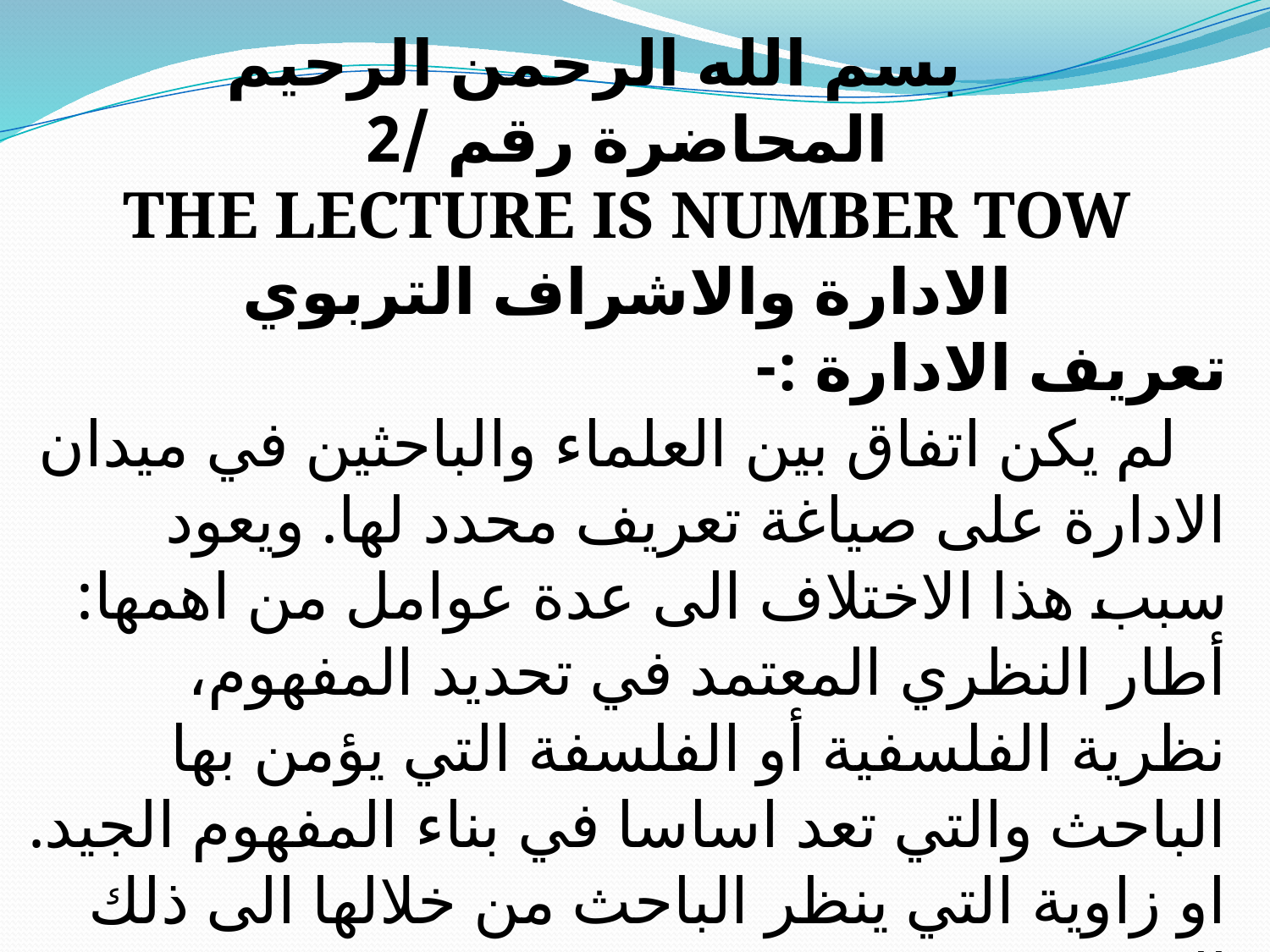

بسم الله الرحمن الرحيم
المحاضرة رقم /2
THE LECTURE IS NUMBER TOW
الادارة والاشراف التربوي
تعريف الادارة :-
   لم يكن اتفاق بين العلماء والباحثين في ميدان الادارة على صياغة تعريف محدد لها. ويعود سبب هذا الاختلاف الى عدة عوامل من اهمها: أطار النظري المعتمد في تحديد المفهوم، نظرية الفلسفية أو الفلسفة التي يؤمن بها الباحث والتي تعد اساسا في بناء المفهوم الجيد. او زاوية التي ينظر الباحث من خلالها الى ذلك المفهوم.